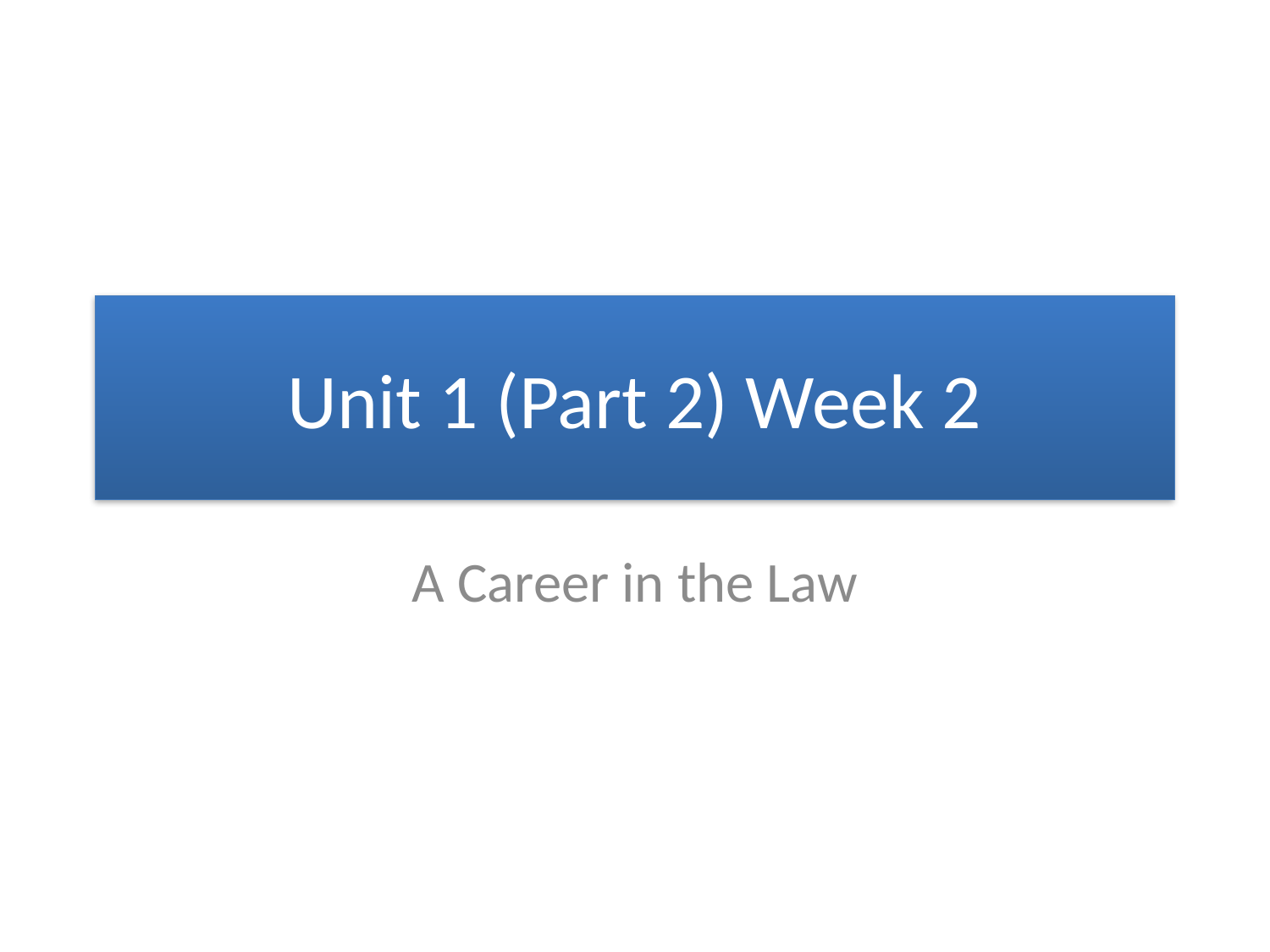

# Unit 1 (Part 2) Week 2
A Career in the Law